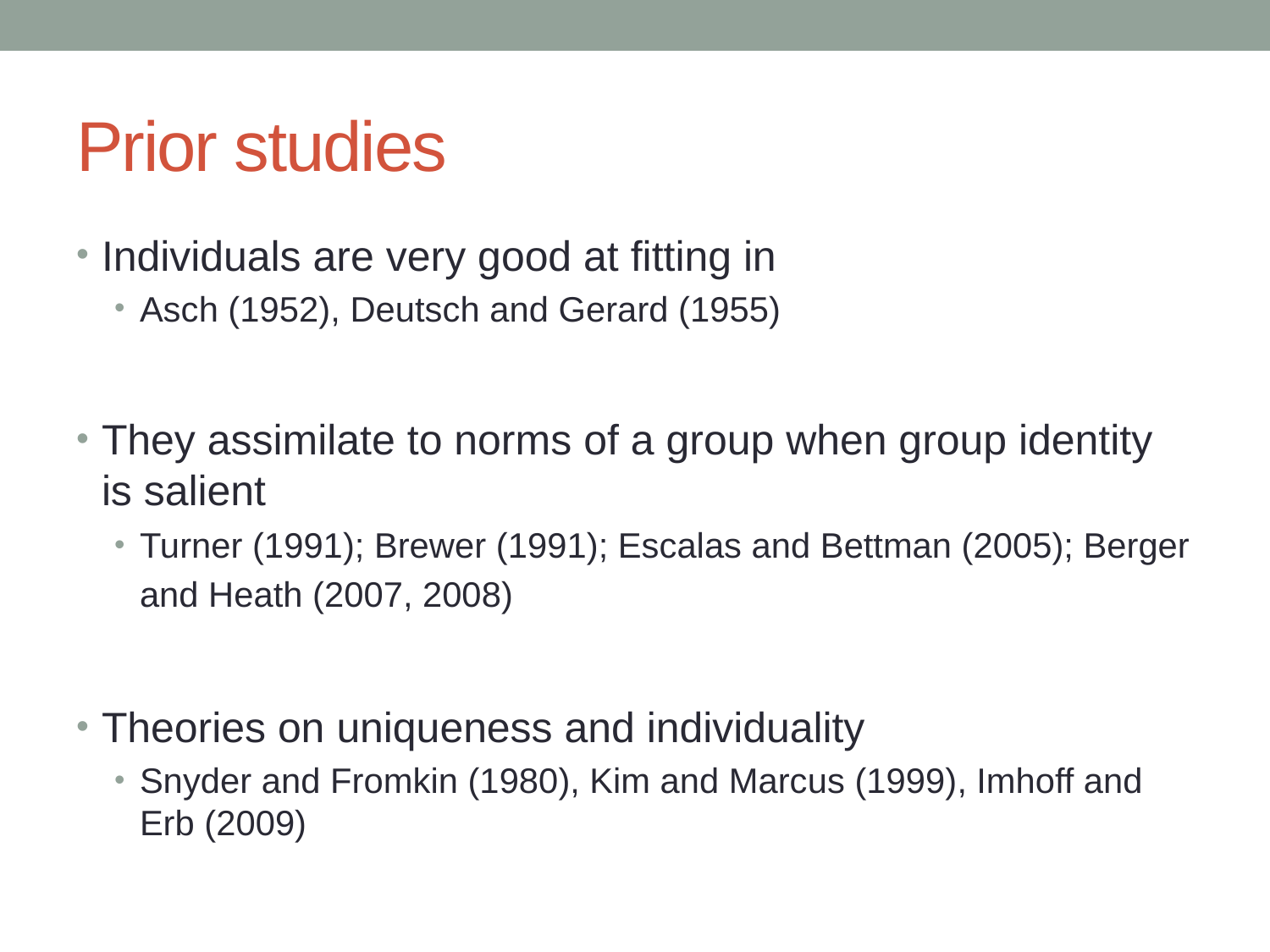

# Prior studies
Individuals are very good at fitting in
Asch (1952), Deutsch and Gerard (1955)

They assimilate to norms of a group when group identity is salient
Turner (1991); Brewer (1991); Escalas and Bettman (2005); Berger and Heath (2007, 2008)

Theories on uniqueness and individuality
Snyder and Fromkin (1980), Kim and Marcus (1999), Imhoff and Erb (2009)